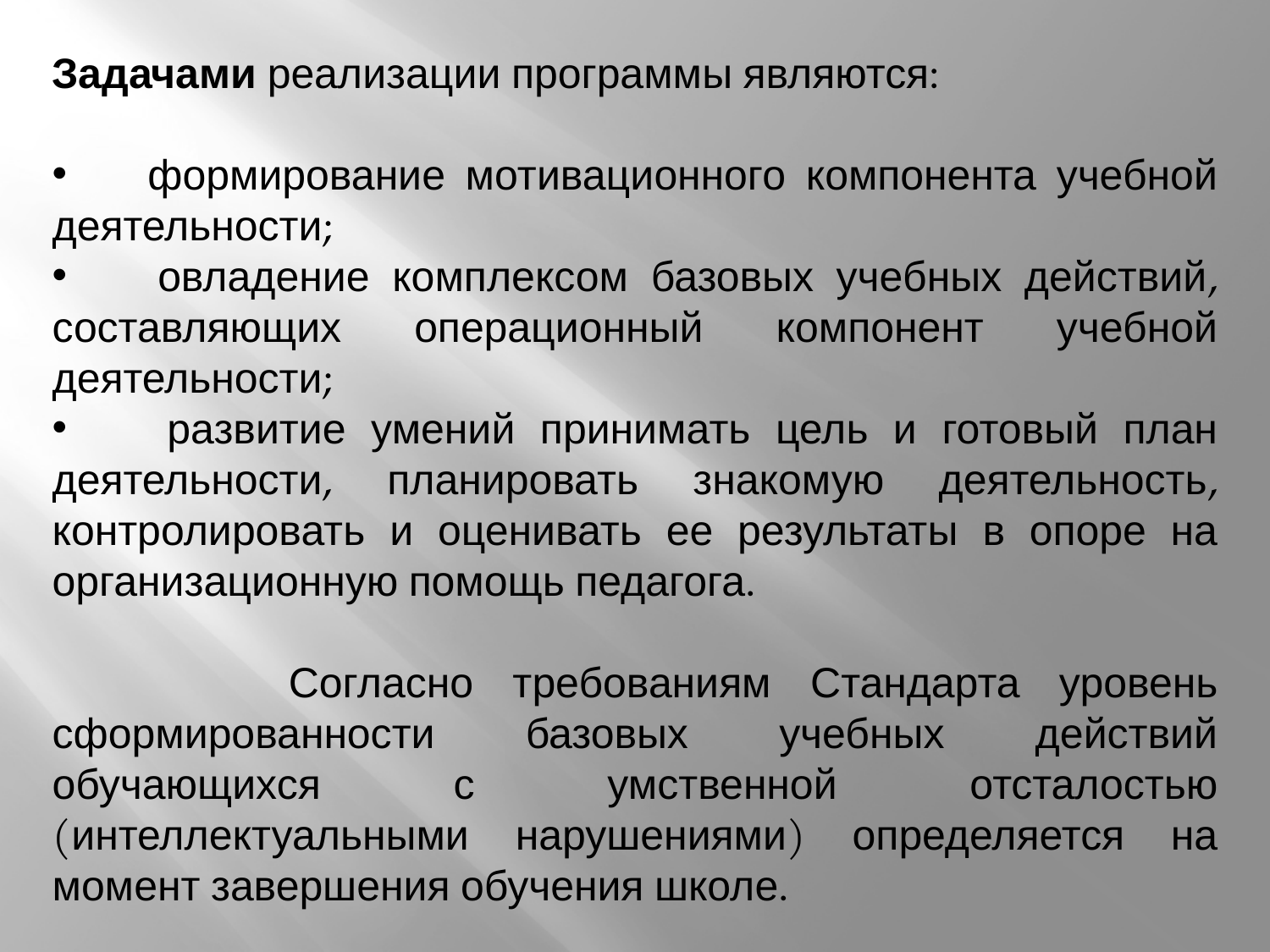

Задачами реализации программы являются:

    формирование мотивационного компонента учебной деятельности;
    овладение комплексом базовых учебных действий, составляющих операционный компонент учебной деятельности;
    развитие умений принимать цель и готовый план деятельности, планировать знакомую деятельность, контролировать и оценивать ее результаты в опоре на организационную помощь педагога.

      Согласно требованиям Стандарта уровень сформированности базовых учебных действий обучающихся с умственной отсталостью (интеллектуальными нарушениями) определяется на момент завершения обучения школе.